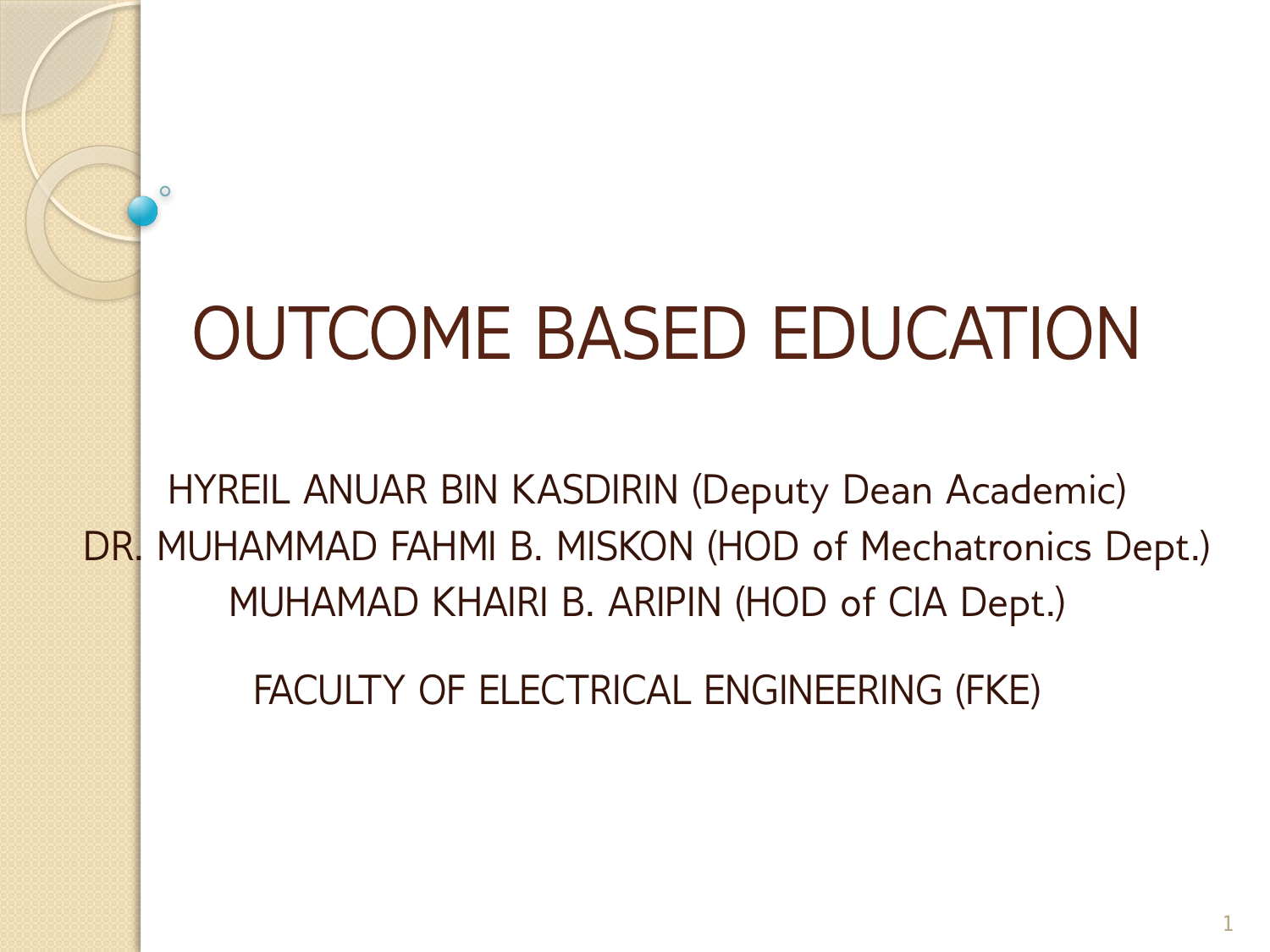

# OUTCOME BASED EDUCATION

HYREIL ANUAR BIN KASDIRIN (Deputy Dean Academic)
DR. MUHAMMAD FAHMI B. MISKON (HOD of Mechatronics Dept.)
MUHAMAD KHAIRI B. ARIPIN (HOD of CIA Dept.)

FACULTY OF ELECTRICAL ENGINEERING (FKE)
1